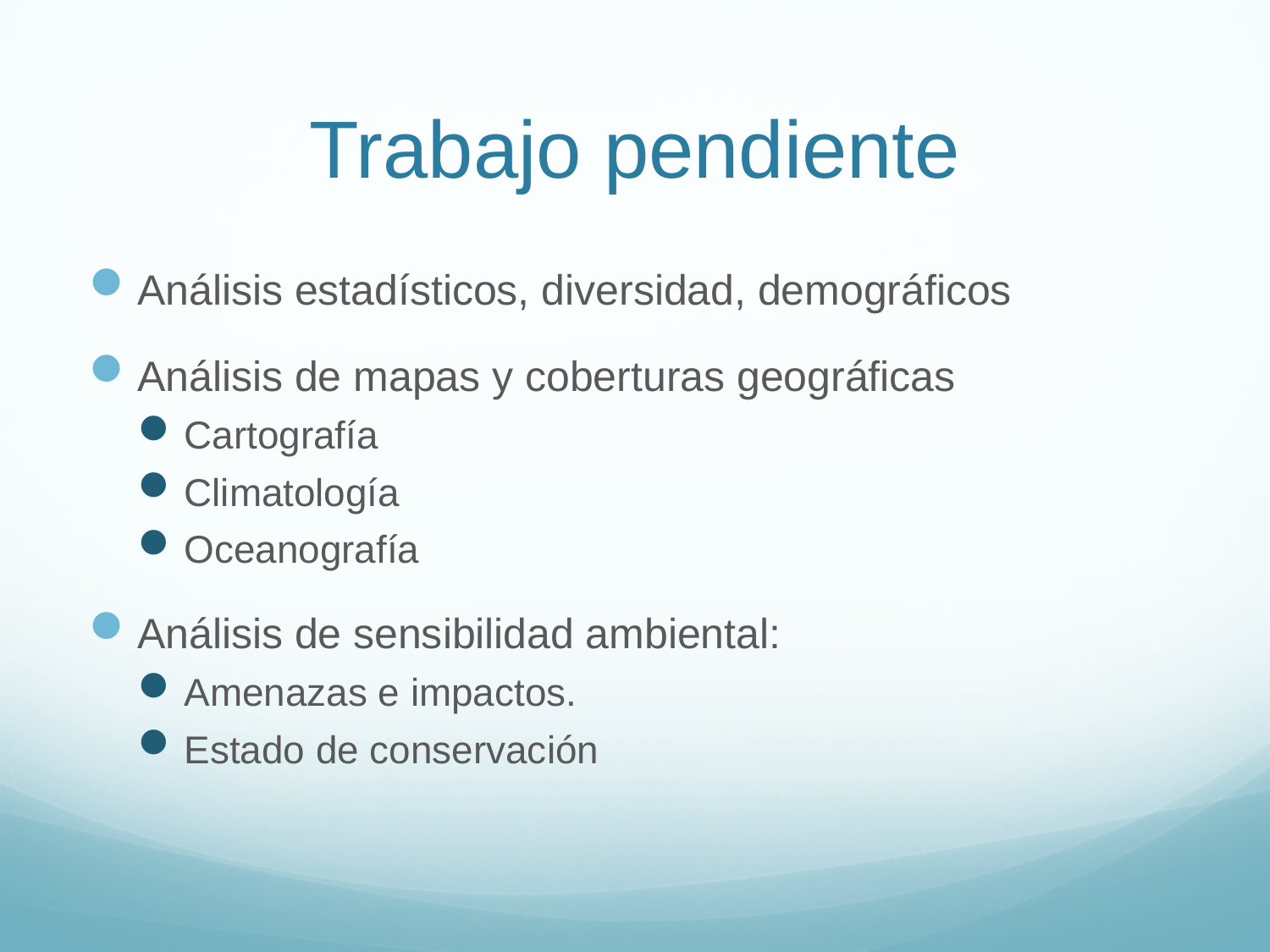

# Trabajo pendiente
Análisis estadísticos, diversidad, demográficos
Análisis de mapas y coberturas geográficas
Cartografía
Climatología
Oceanografía
Análisis de sensibilidad ambiental:
Amenazas e impactos.
Estado de conservación